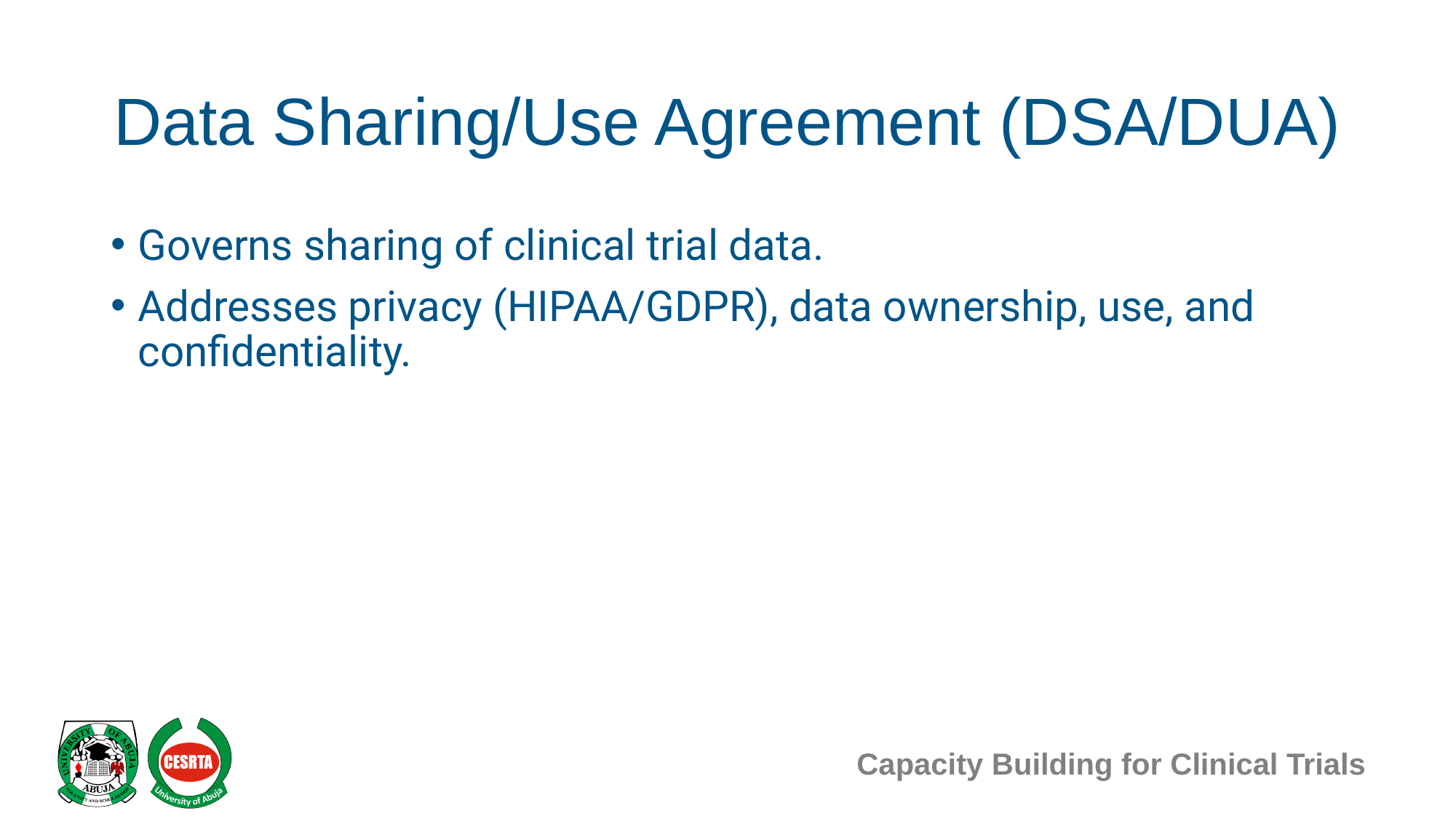

# Data Sharing/Use Agreement (DSA/DUA)
Governs sharing of clinical trial data.
Addresses privacy (HIPAA/GDPR), data ownership, use, and confidentiality.